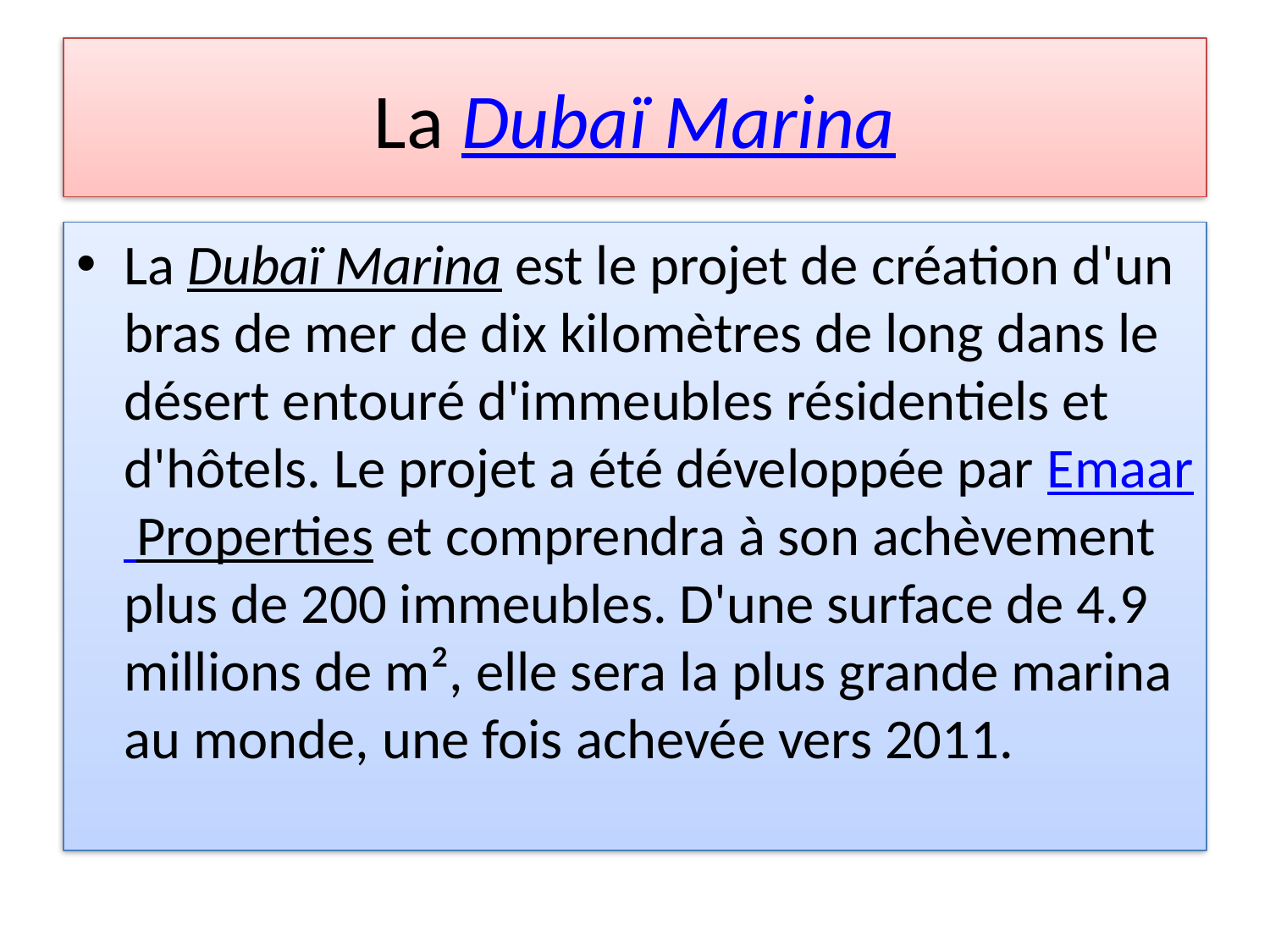

# La Dubaï Marina
La Dubaï Marina est le projet de création d'un bras de mer de dix kilomètres de long dans le désert entouré d'immeubles résidentiels et d'hôtels. Le projet a été développée par Emaar Properties et comprendra à son achèvement plus de 200 immeubles. D'une surface de 4.9 millions de m², elle sera la plus grande marina au monde, une fois achevée vers 2011.